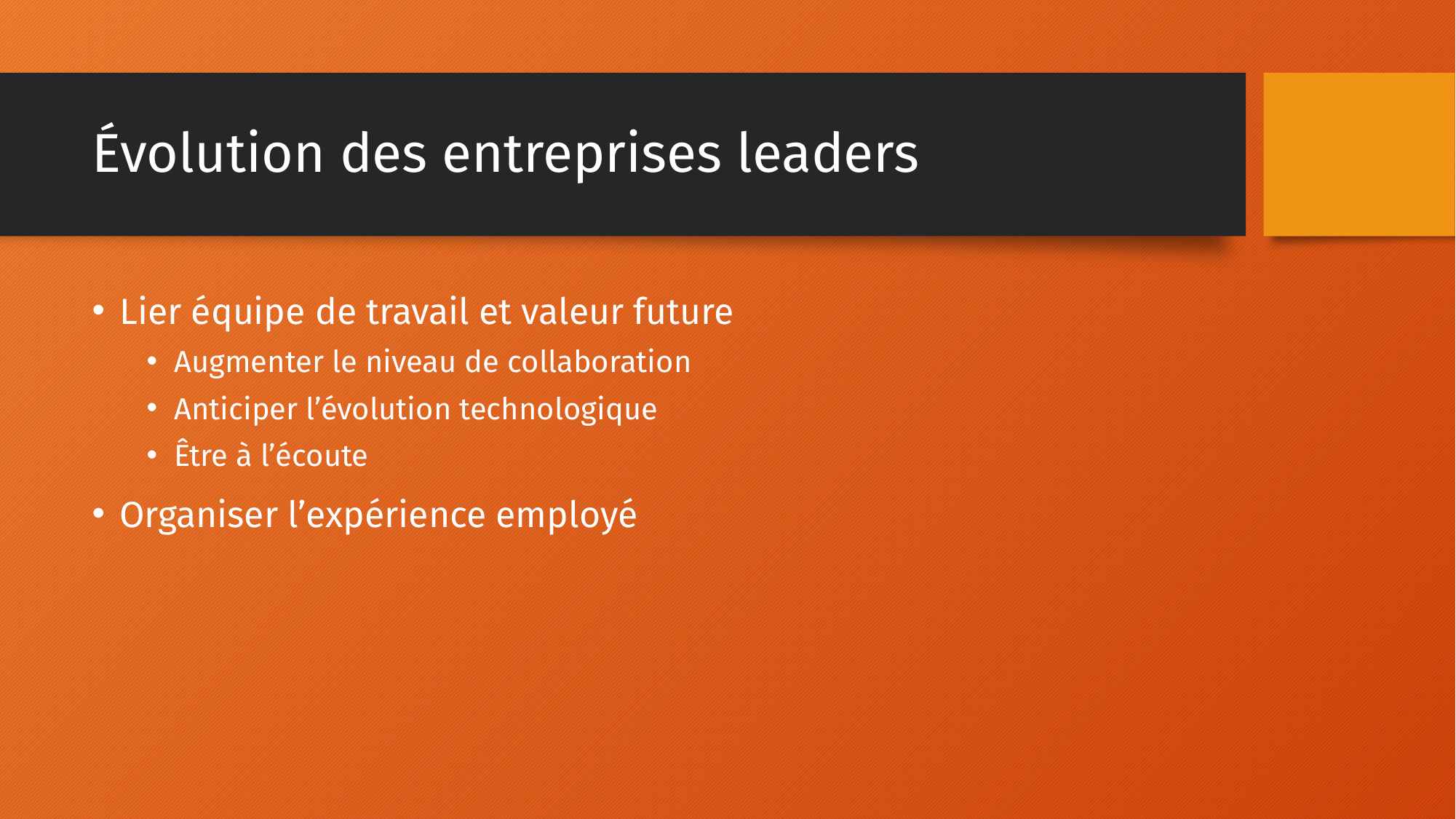

# Évolution des entreprises leaders
Lier équipe de travail et valeur future
Augmenter le niveau de collaboration
Anticiper l’évolution technologique
Être à l’écoute
Organiser l’expérience employé